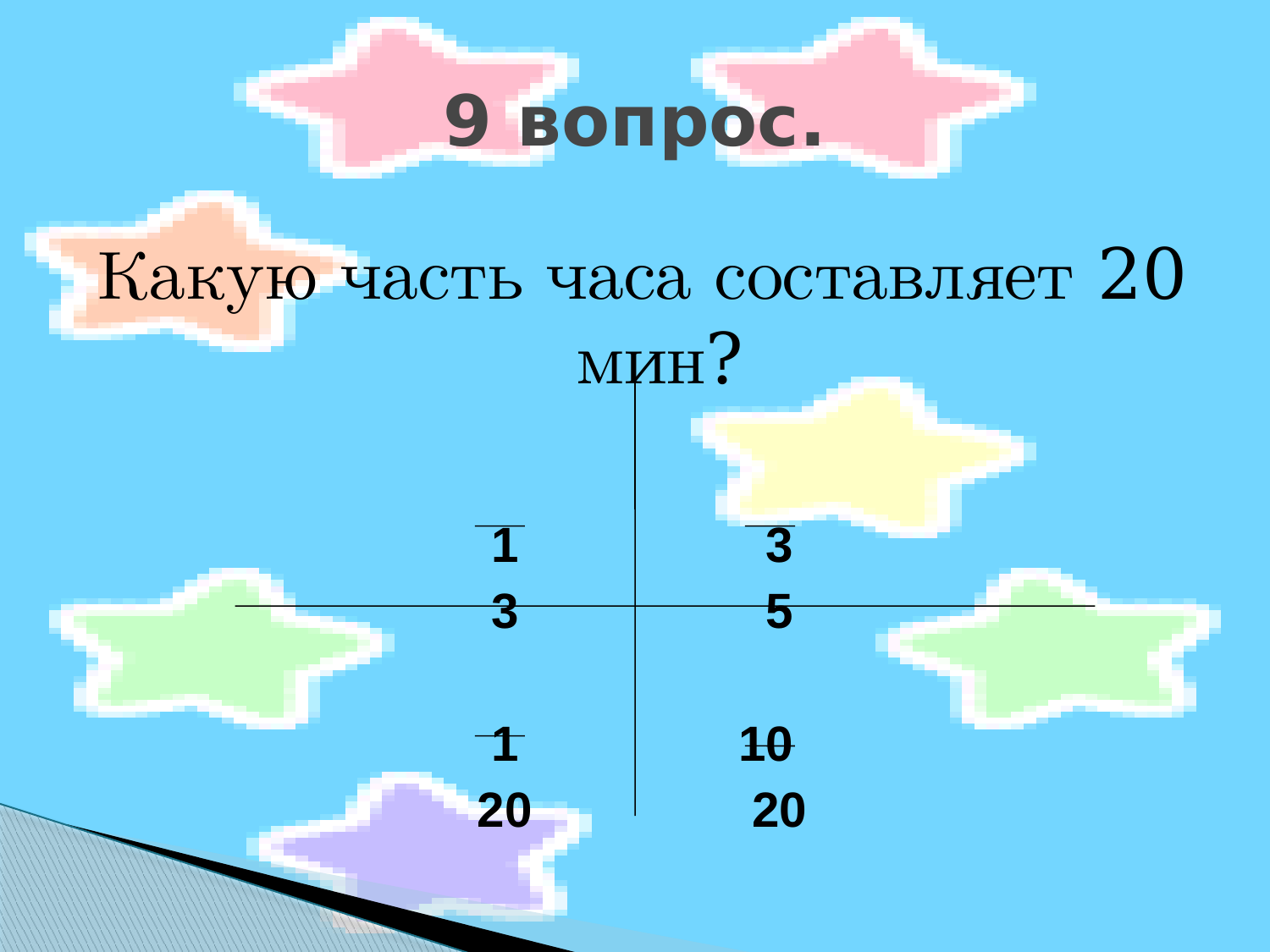

# 9 вопрос.
Какую часть часа составляет 20 мин?

1                  3
3                  5

1                10
20                20